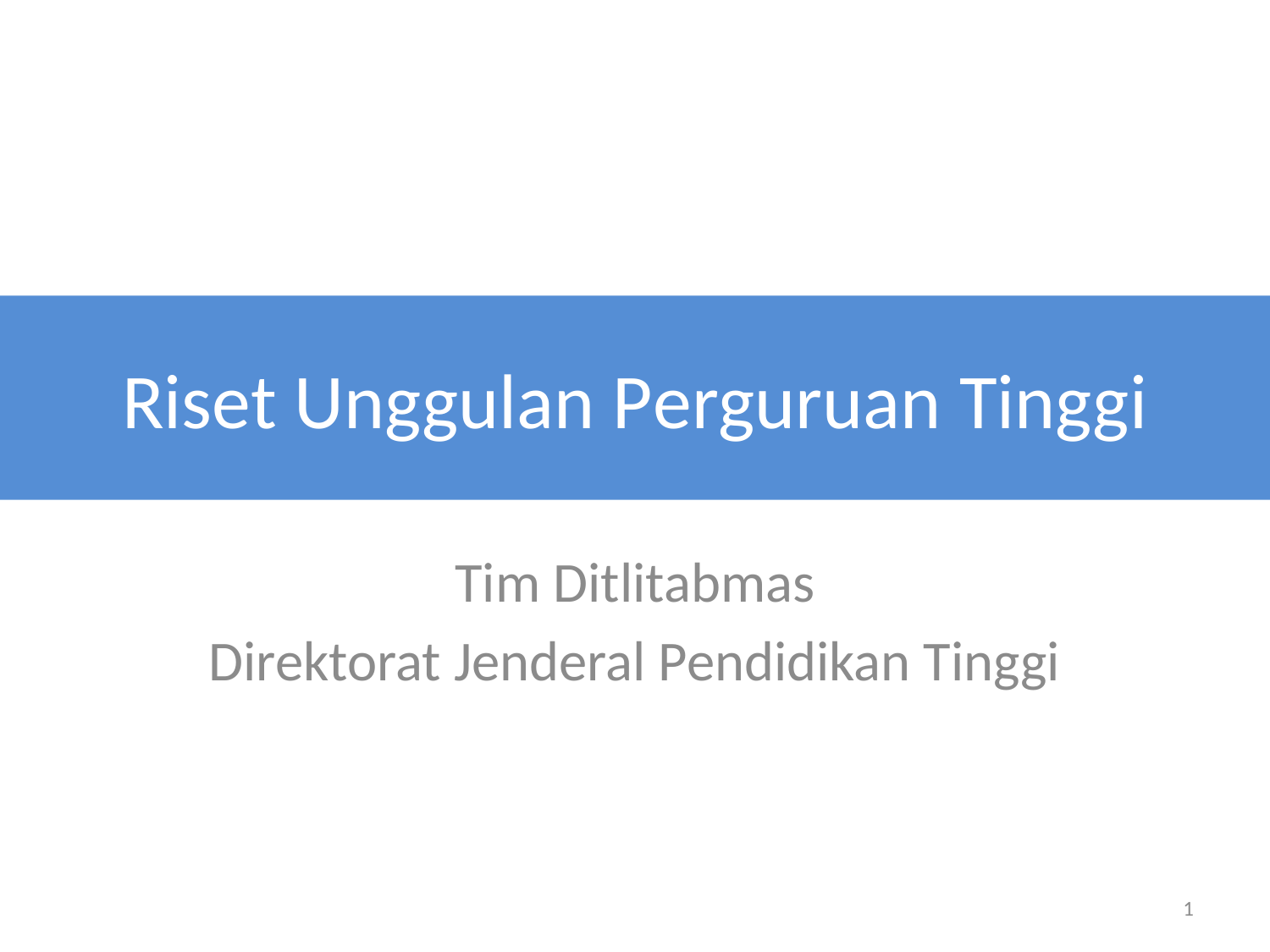

# Riset Unggulan Perguruan Tinggi
Tim Ditlitabmas
Direktorat Jenderal Pendidikan Tinggi
1